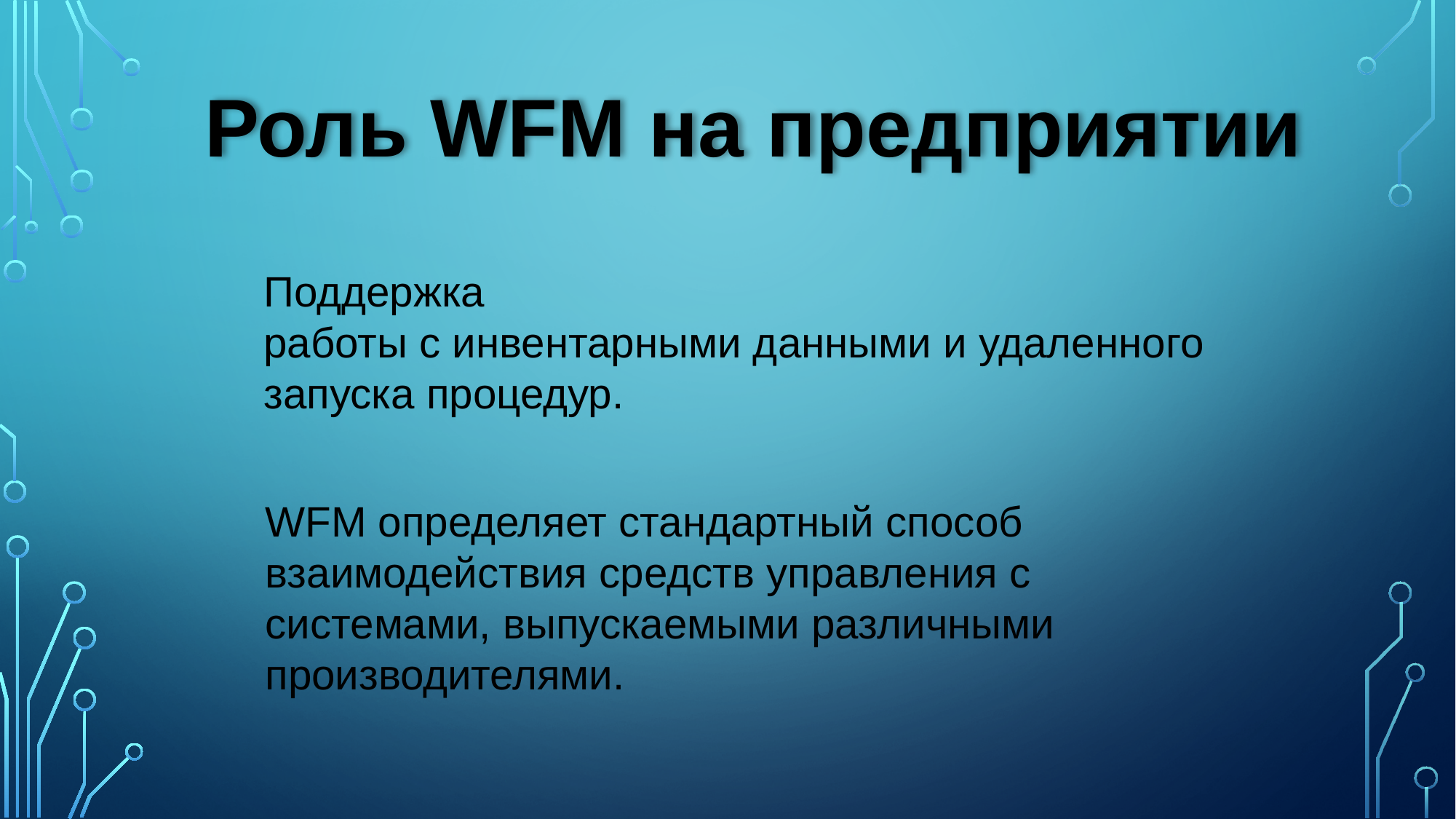

Роль WFM на предприятии

Поддержка
работы с инвентарными данными и удаленного запуска процедур.
WFM определяет стандартный способ взаимодействия средств управления с системами, выпускаемыми различными производителями.